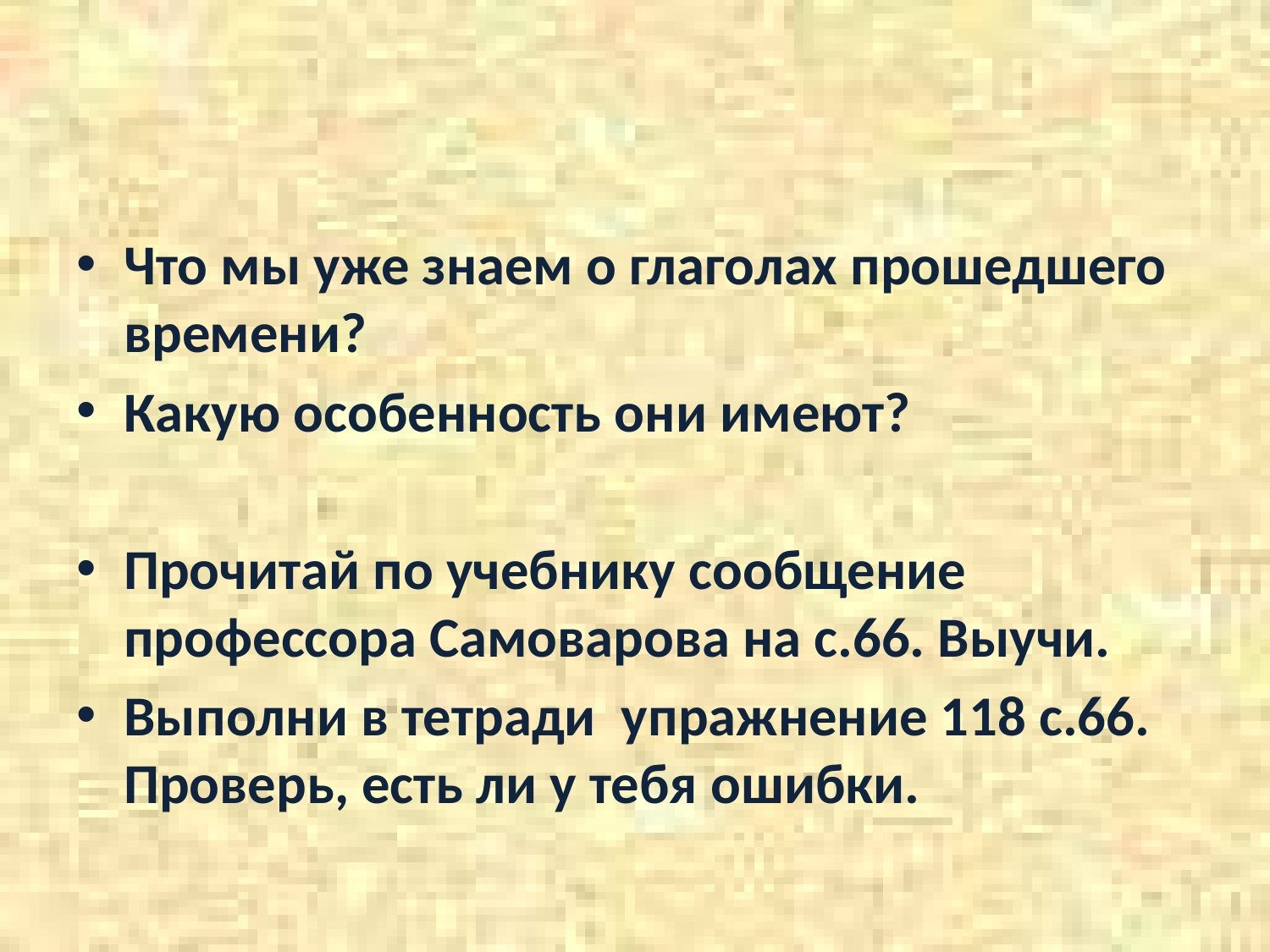

#
Что мы уже знаем о глаголах прошедшего времени?
Какую особенность они имеют?

Прочитай по учебнику сообщение профессора Самоварова на с.66. Выучи.
Выполни в тетради  упражнение 118 с.66. Проверь, есть ли у тебя ошибки.